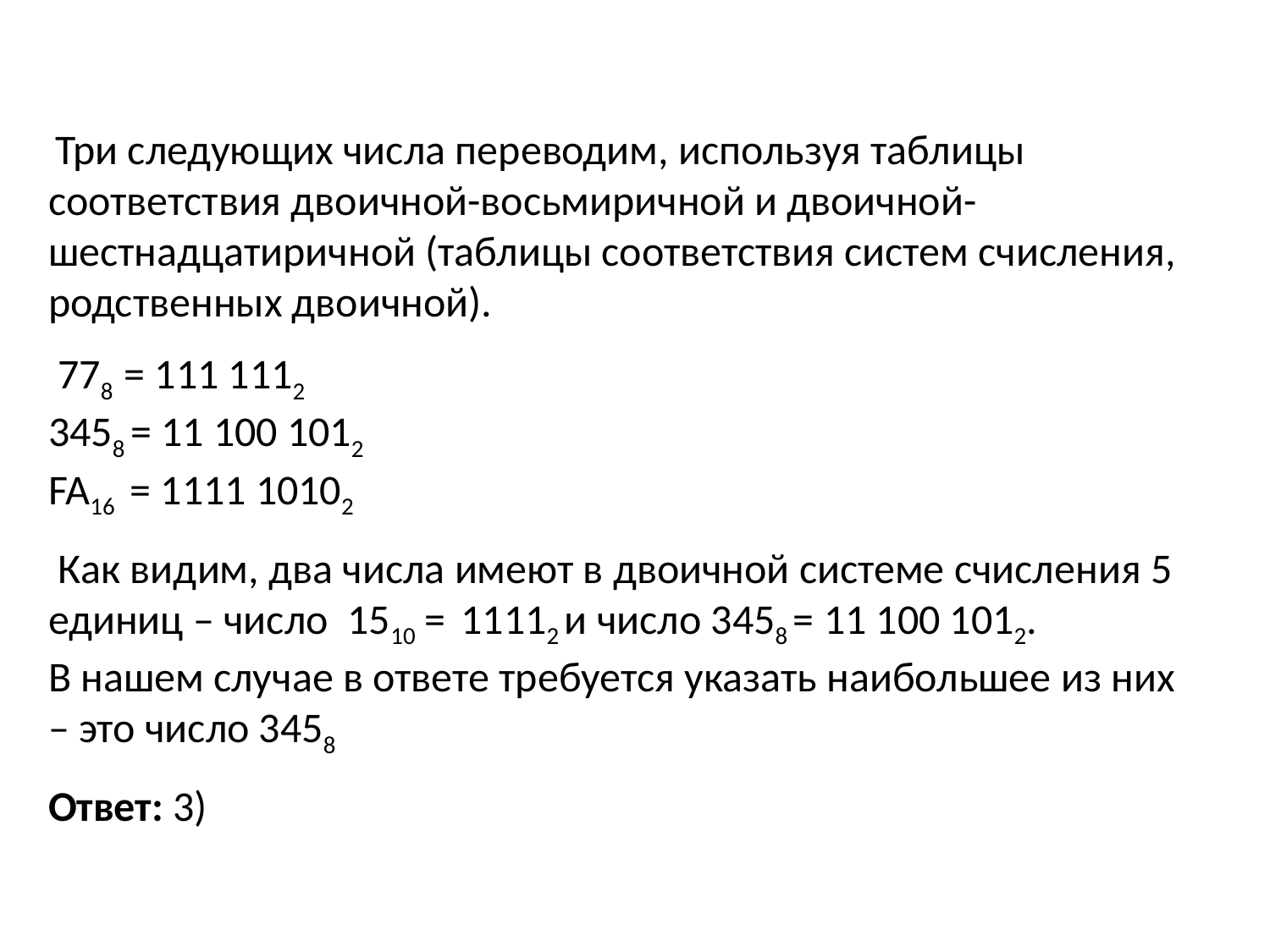

Три следующих числа переводим, используя таблицы соответствия двоичной-восьмиричной и двоичной-шестнадцатиричной (таблицы соответствия систем счисления, родственных двоичной).
 778  = 111 1112
3458 = 11 100 1012
FA16  = 1111 10102
 Как видим, два числа имеют в двоичной системе счисления 5 единиц – число  1510 =  11112 и число 3458 = 11 100 1012.
В нашем случае в ответе требуется указать наибольшее из них – это число 3458
Ответ: 3)